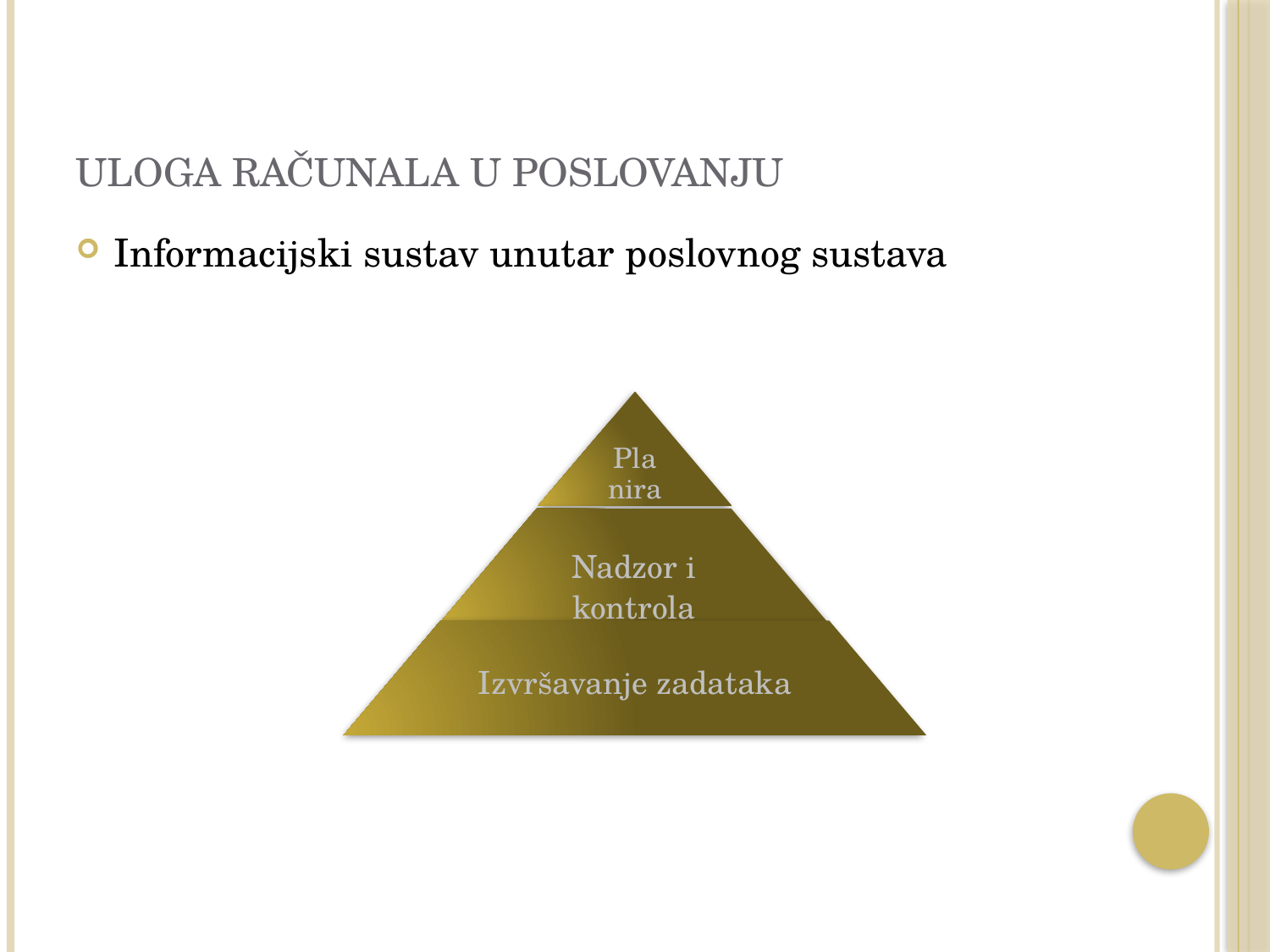

# Uloga računala u poslovanju
Informacijski sustav unutar poslovnog sustava

Planiranje
Nadzor i kontrola
Izvršavanje zadataka